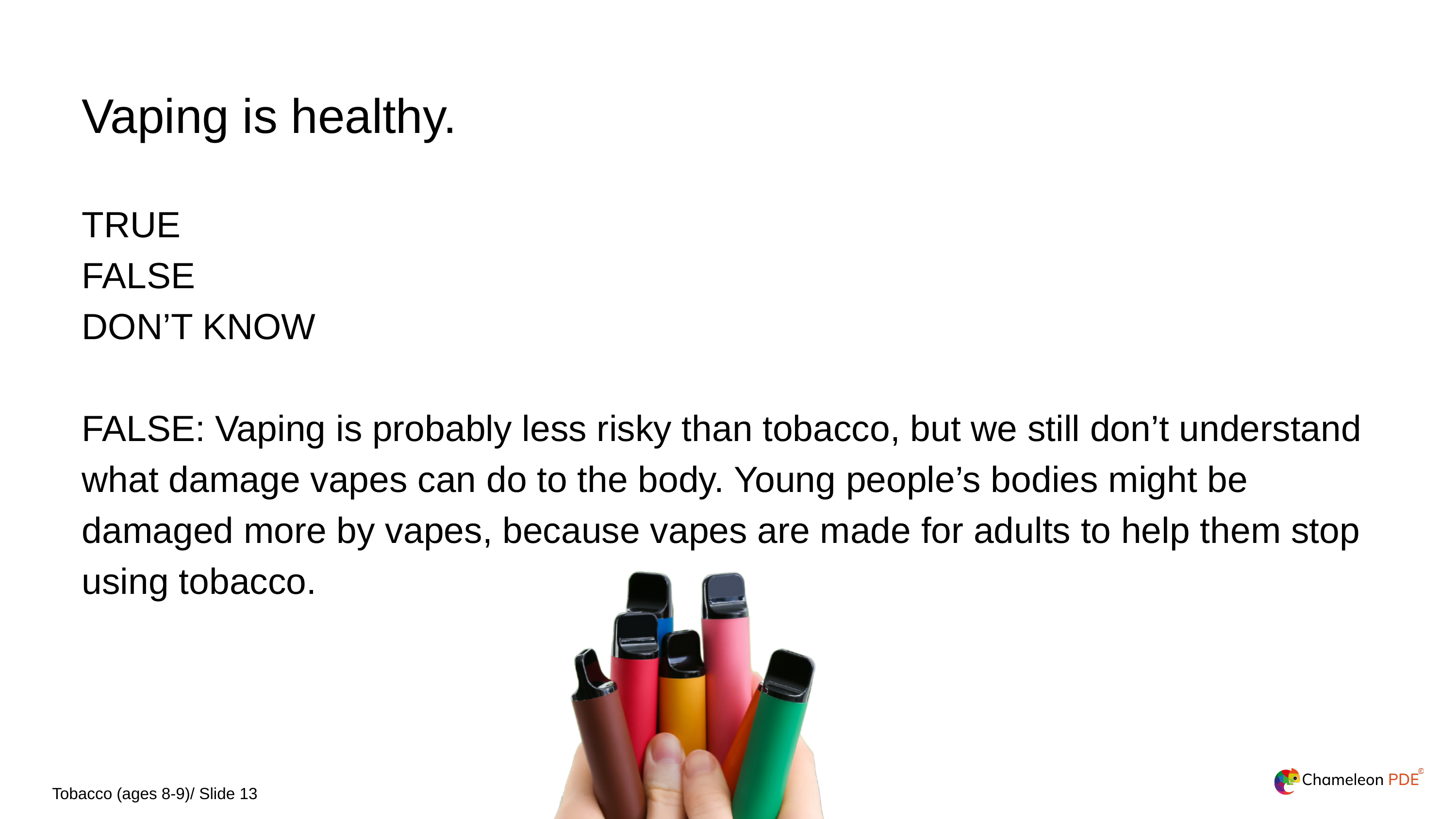

Vaping is healthy.

TRUE
FALSE
DON’T KNOW

FALSE: Vaping is probably less risky than tobacco, but we still don’t understand what damage vapes can do to the body. Young people’s bodies might be damaged more by vapes, because vapes are made for adults to help them stop using tobacco.

Tobacco (ages 8-9)/ Slide 13